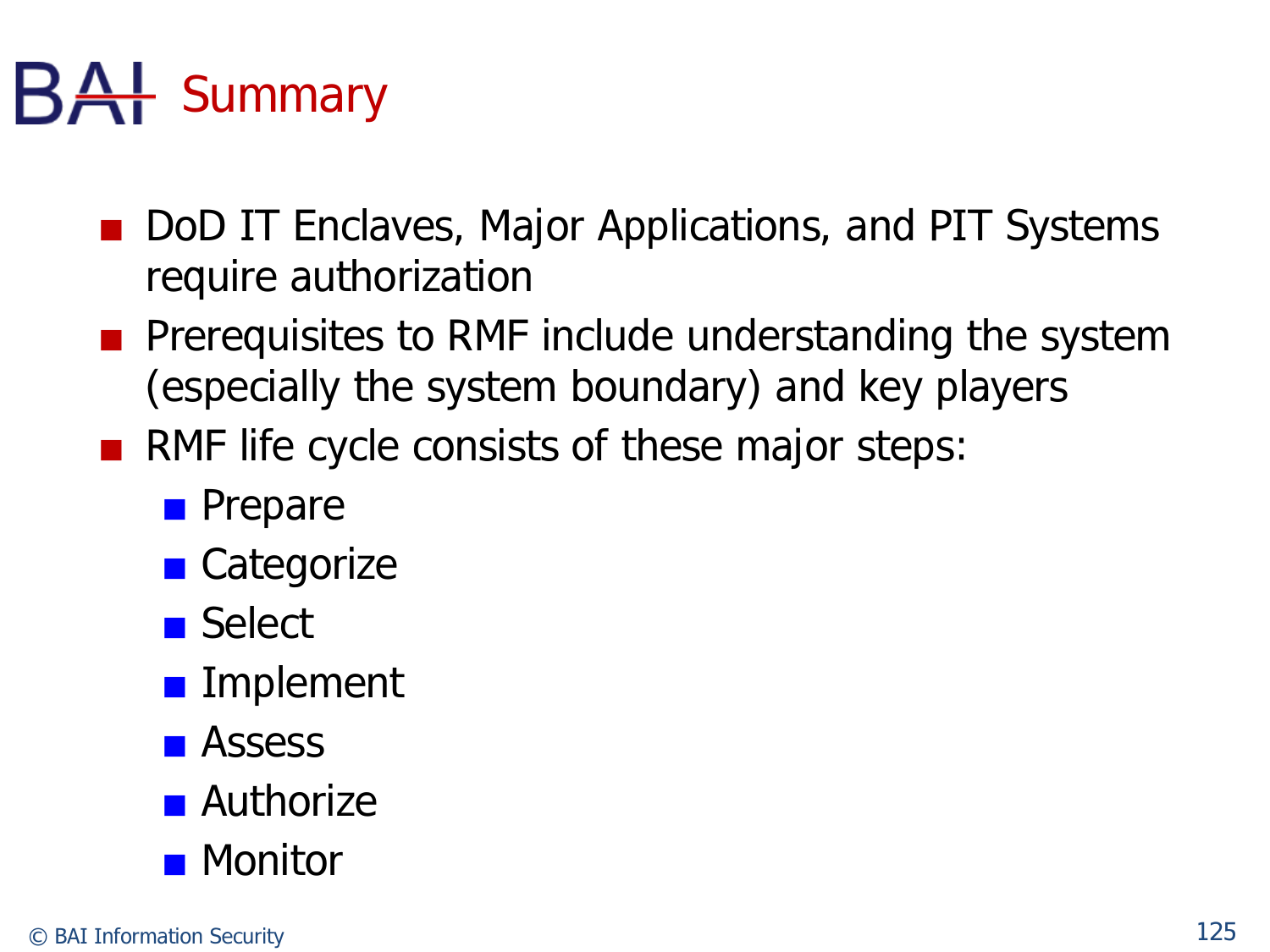

# Summary
DoD IT Enclaves, Major Applications, and PIT Systems require authorization
Prerequisites to RMF include understanding the system (especially the system boundary) and key players
RMF life cycle consists of these major steps:
Prepare
Categorize
Select
Implement
Assess
Authorize
Monitor